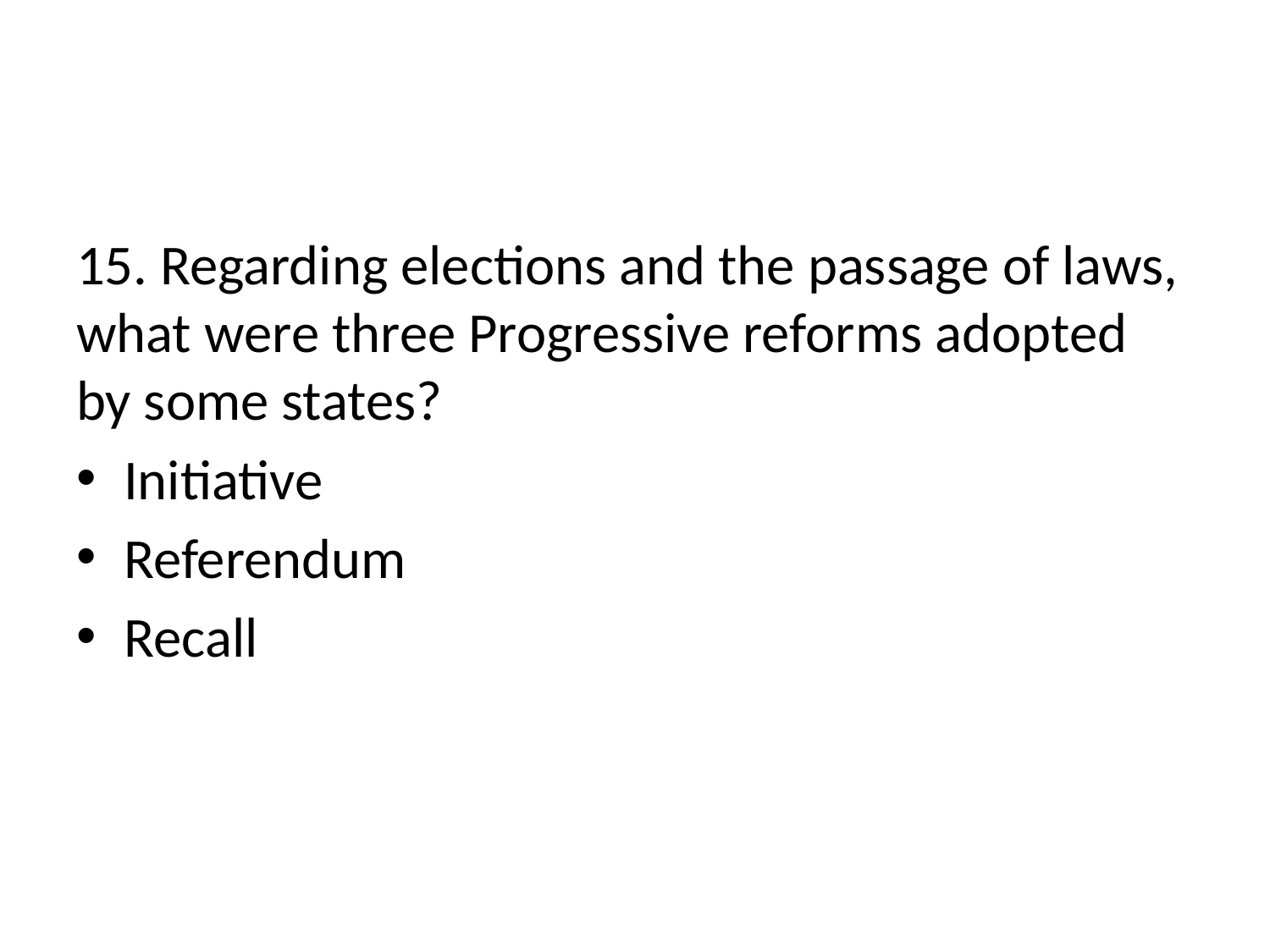

#
15. Regarding elections and the passage of laws, what were three Progressive reforms adopted by some states?
Initiative
Referendum
Recall